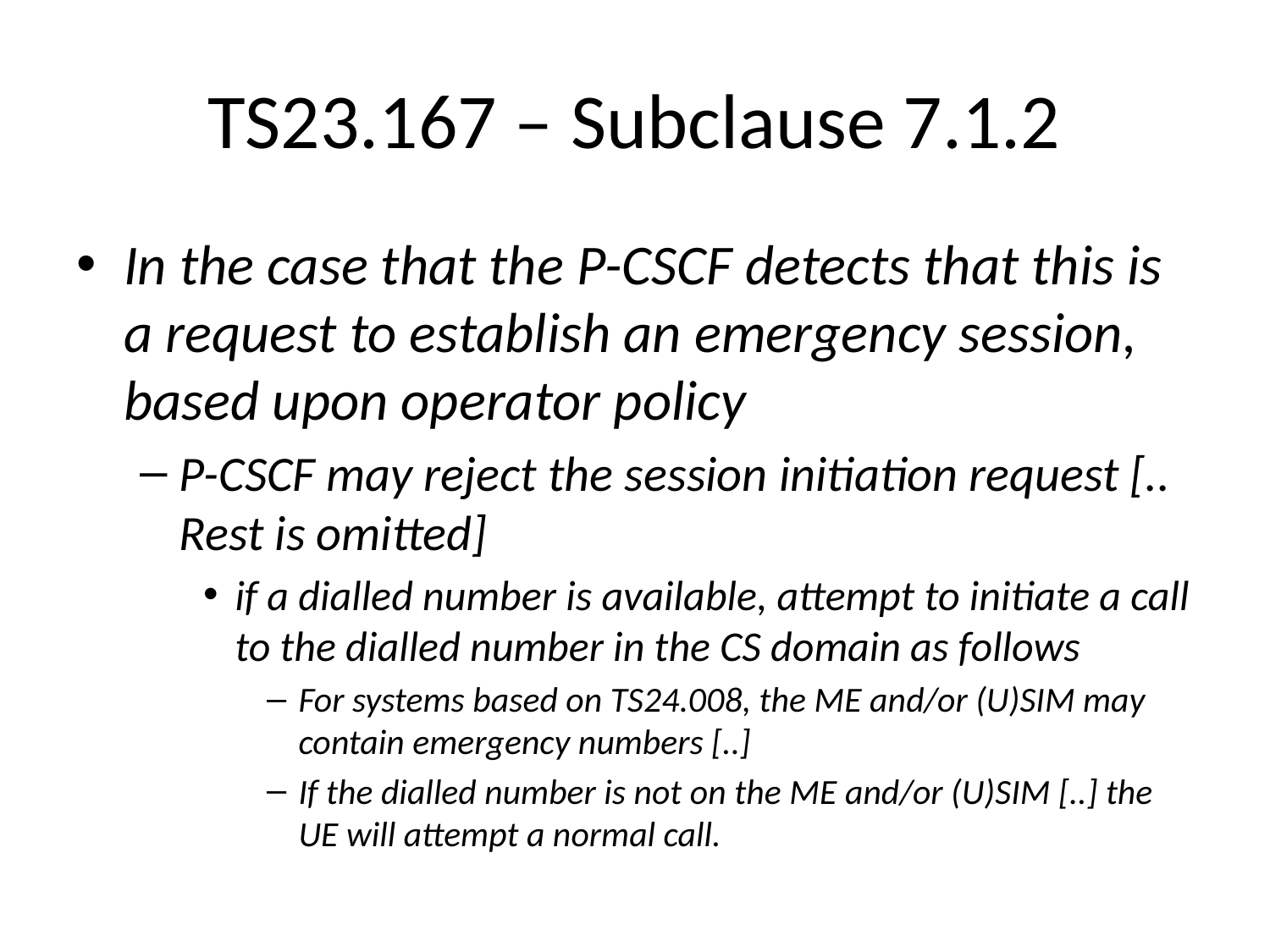

# TS23.167 – Subclause 7.1.2
In the case that the P-CSCF detects that this is a request to establish an emergency session, based upon operator policy
P-CSCF may reject the session initiation request [.. Rest is omitted]
if a dialled number is available, attempt to initiate a call to the dialled number in the CS domain as follows
For systems based on TS24.008, the ME and/or (U)SIM may contain emergency numbers [..]
If the dialled number is not on the ME and/or (U)SIM [..] the UE will attempt a normal call.